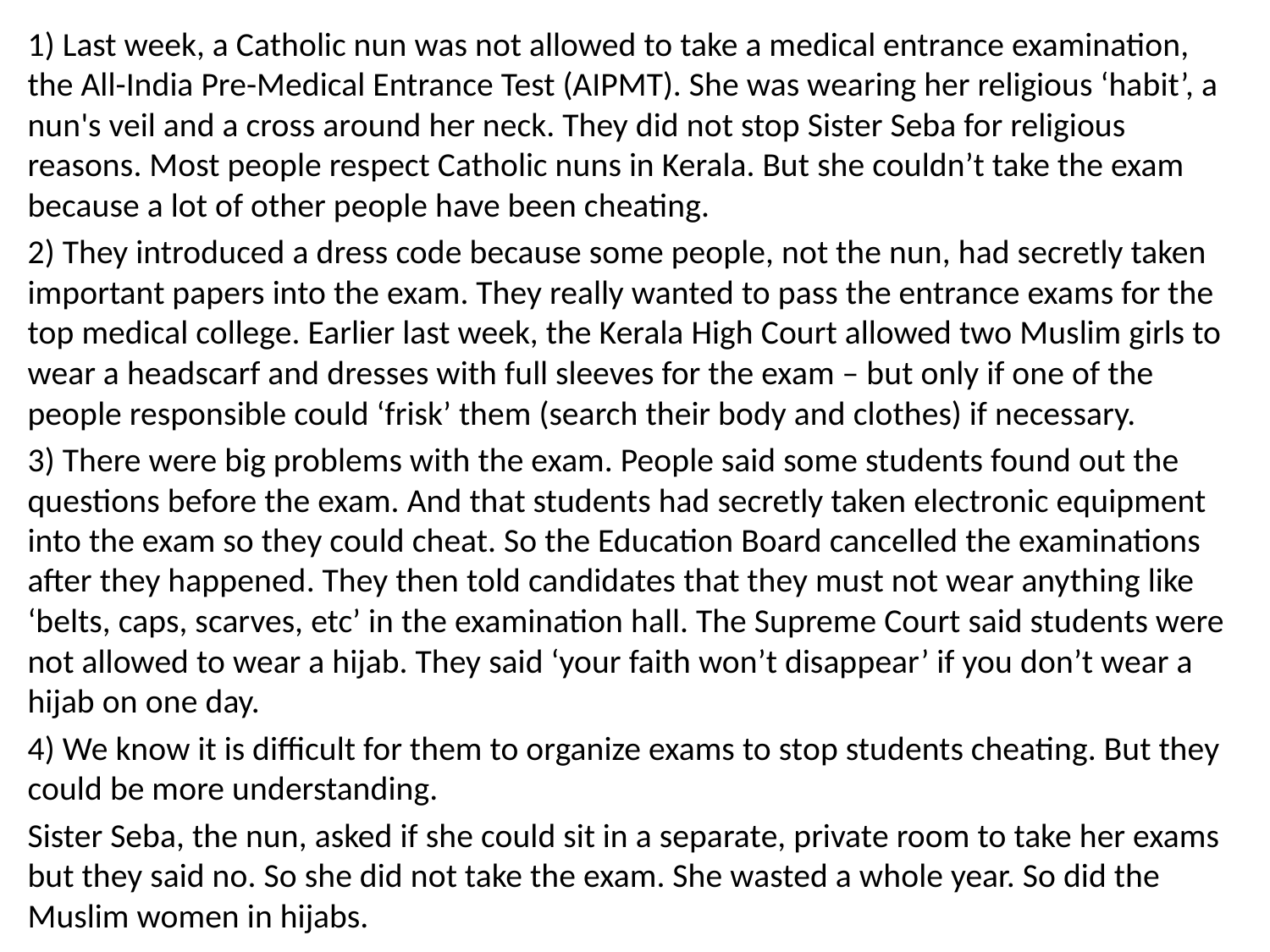

1) Last week, a Catholic nun was not allowed to take a medical entrance examination, the All-India Pre-Medical Entrance Test (AIPMT). She was wearing her religious ‘habit’, a nun's veil and a cross around her neck. They did not stop Sister Seba for religious reasons. Most people respect Catholic nuns in Kerala. But she couldn’t take the exam because a lot of other people have been cheating.
2) They introduced a dress code because some people, not the nun, had secretly taken important papers into the exam. They really wanted to pass the entrance exams for the top medical college. Earlier last week, the Kerala High Court allowed two Muslim girls to wear a headscarf and dresses with full sleeves for the exam – but only if one of the people responsible could ‘frisk’ them (search their body and clothes) if necessary.
3) There were big problems with the exam. People said some students found out the questions before the exam. And that students had secretly taken electronic equipment into the exam so they could cheat. So the Education Board cancelled the examinations after they happened. They then told candidates that they must not wear anything like ‘belts, caps, scarves, etc’ in the examination hall. The Supreme Court said students were not allowed to wear a hijab. They said ‘your faith won’t disappear’ if you don’t wear a hijab on one day.
4) We know it is difficult for them to organize exams to stop students cheating. But they could be more understanding.
Sister Seba, the nun, asked if she could sit in a separate, private room to take her exams but they said no. So she did not take the exam. She wasted a whole year. So did the Muslim women in hijabs.